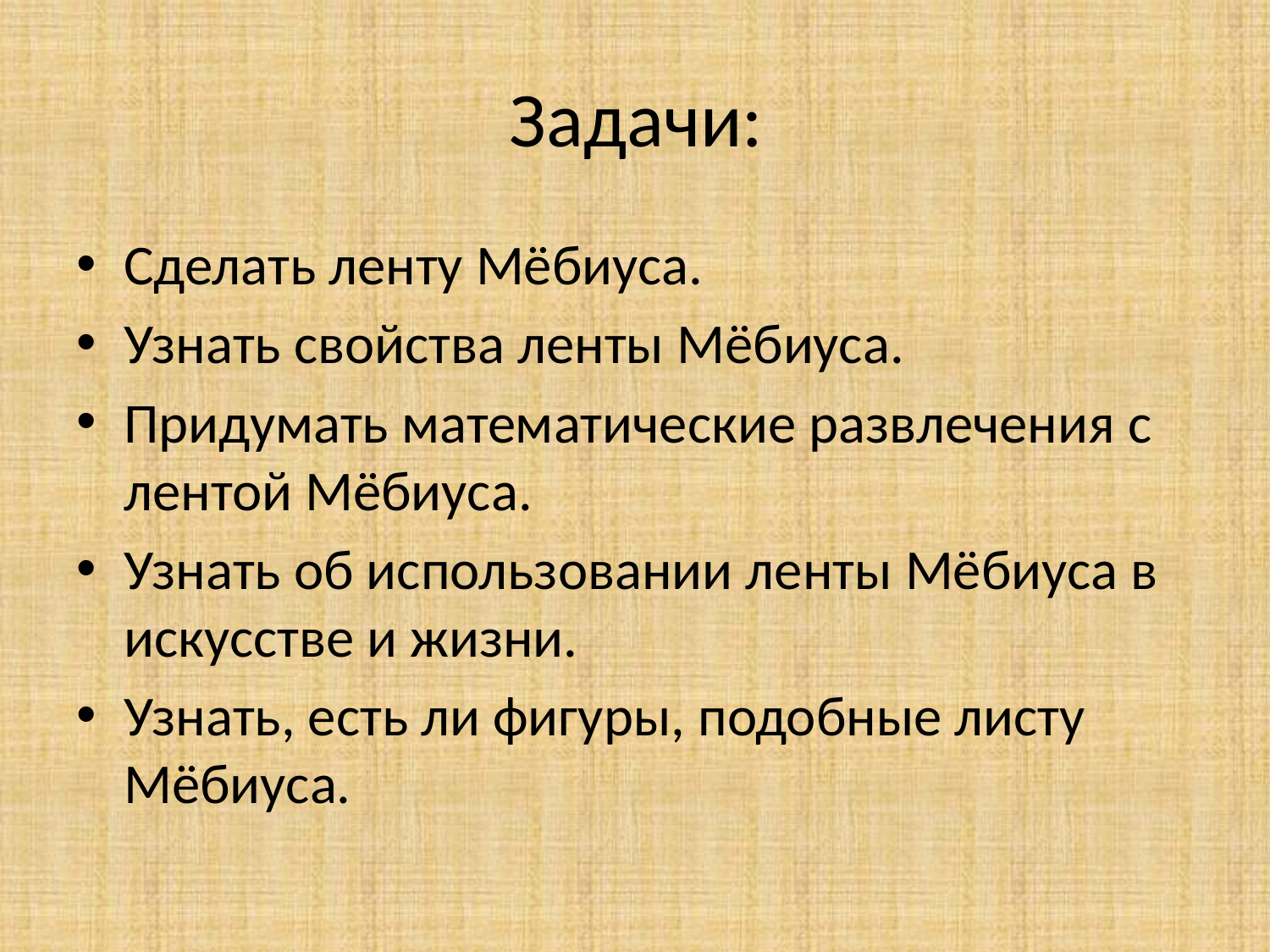

# Задачи:
Сделать ленту Мёбиуса.
Узнать свойства ленты Мёбиуса.
Придумать математические развлечения с лентой Мёбиуса.
Узнать об использовании ленты Мёбиуса в искусстве и жизни.
Узнать, есть ли фигуры, подобные листу Мёбиуса.